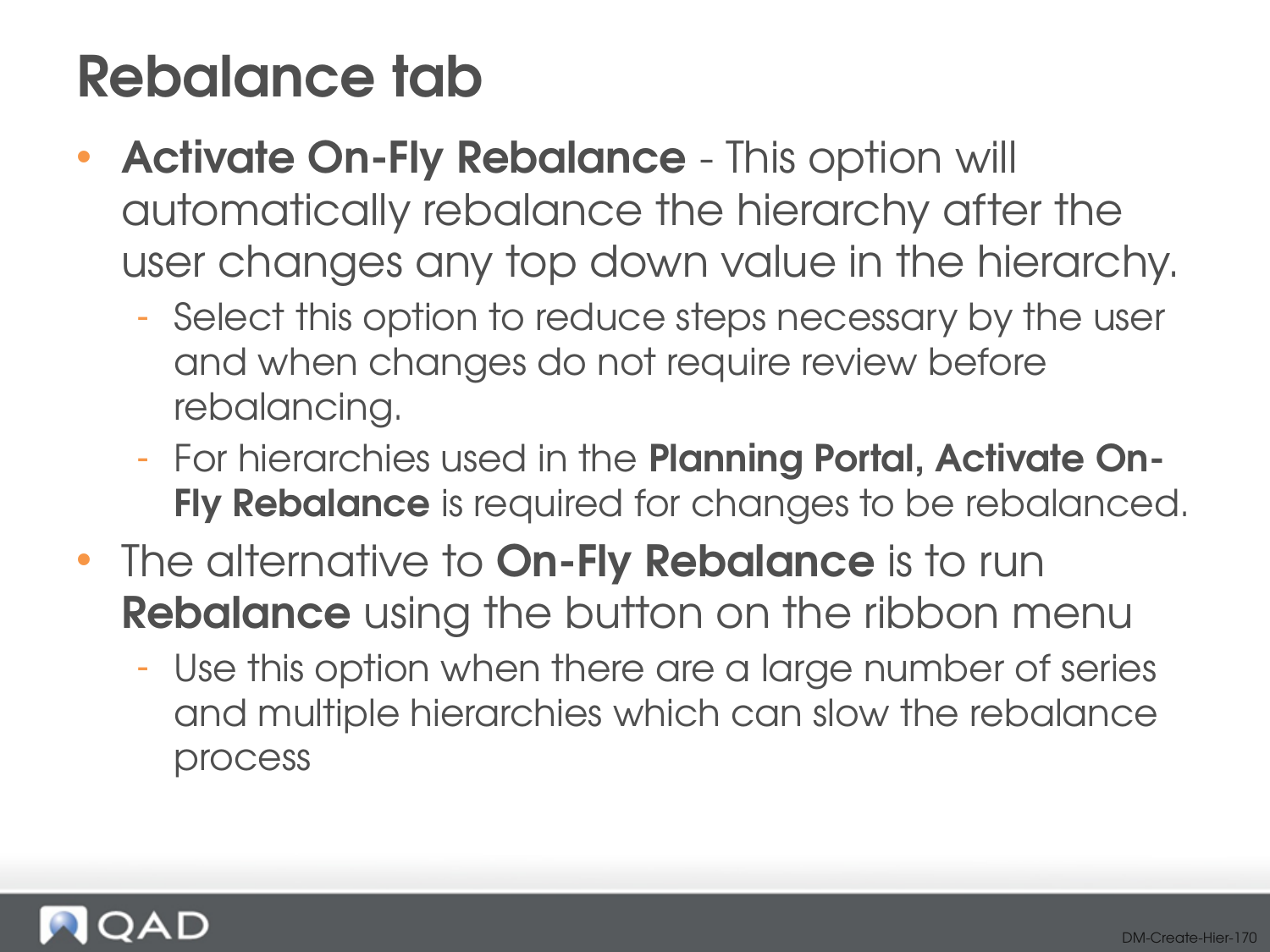

# Rebalance tab
Activate On-Fly Rebalance - This option will automatically rebalance the hierarchy after the user changes any top down value in the hierarchy.
Select this option to reduce steps necessary by the user and when changes do not require review before rebalancing.
For hierarchies used in the Planning Portal, Activate On-Fly Rebalance is required for changes to be rebalanced.
The alternative to On-Fly Rebalance is to run Rebalance using the button on the ribbon menu
Use this option when there are a large number of series and multiple hierarchies which can slow the rebalance process

DM-Create-Hier-170